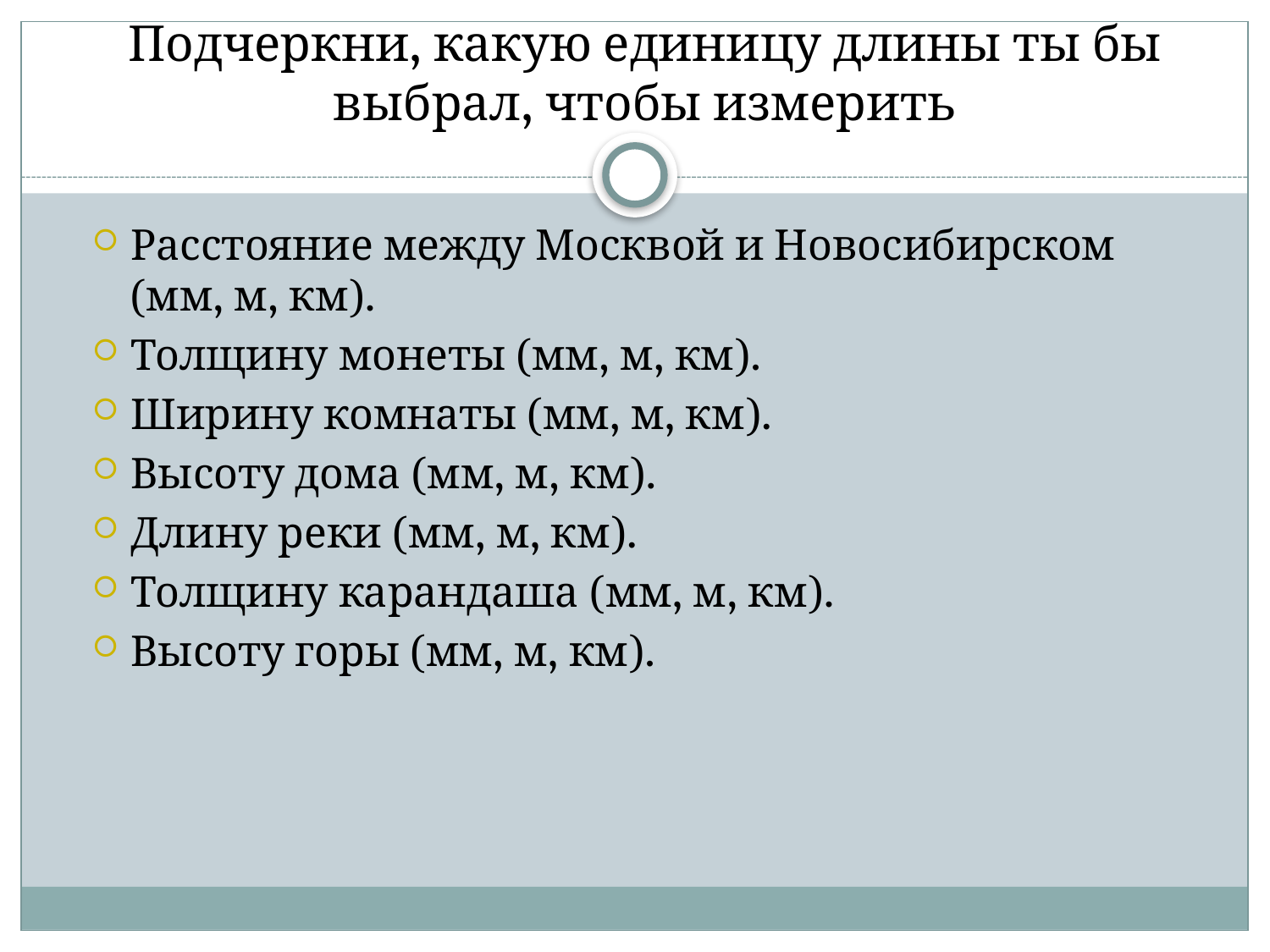

# Подчеркни, какую единицу длины ты бы выбрал, чтобы измерить
Расстояние между Москвой и Новосибирском (мм, м, км).
Толщину монеты (мм, м, км).
Ширину комнаты (мм, м, км).
Высоту дома (мм, м, км).
Длину реки (мм, м, км).
Толщину карандаша (мм, м, км).
Высоту горы (мм, м, км).